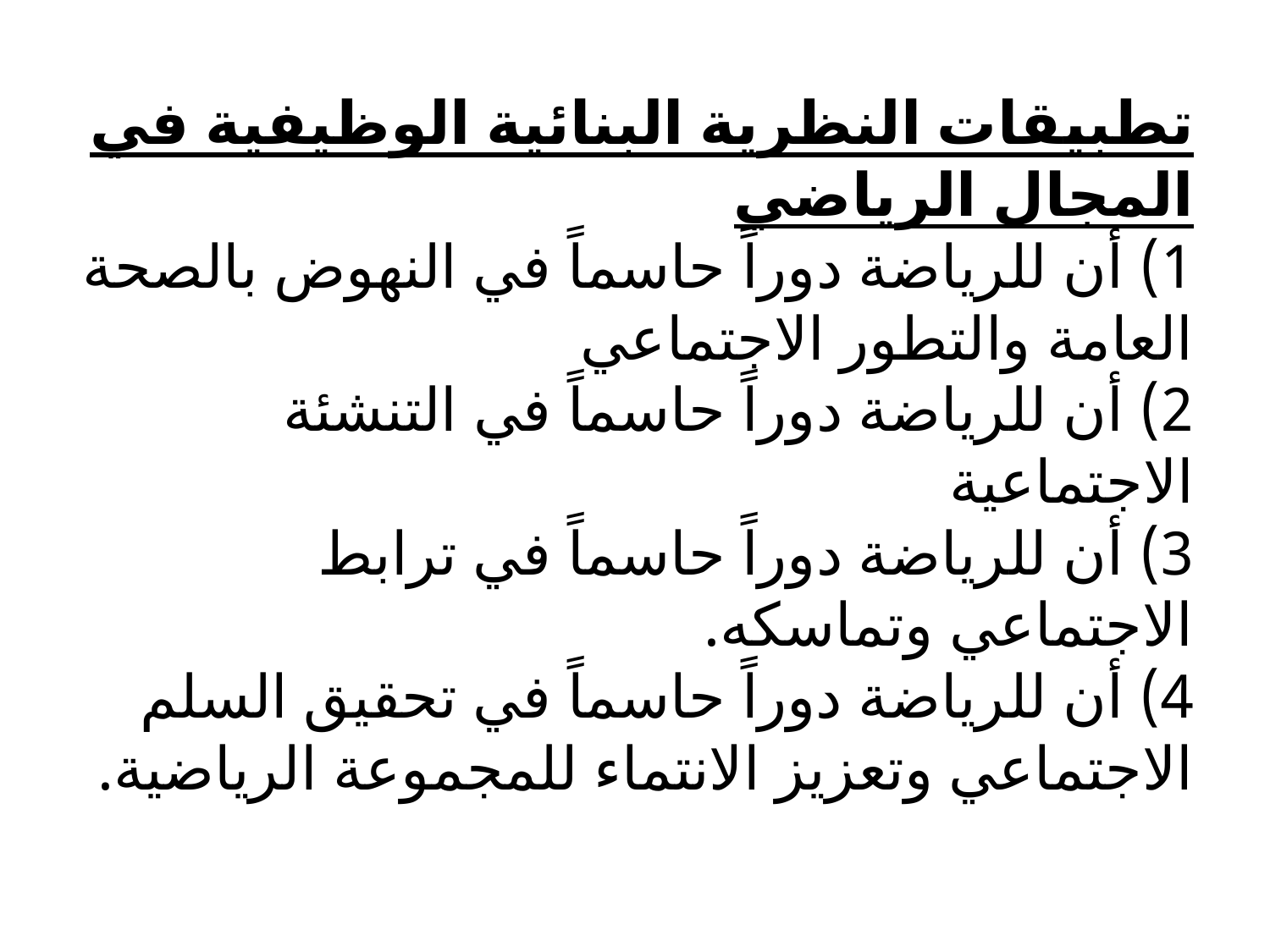

# تطبيقات النظرية البنائية الوظيفية في المجال الرياضي 1) أن للرياضة دوراً حاسماً في النهوض بالصحة العامة والتطور الاجتماعي 2) أن للرياضة دوراً حاسماً في التنشئة الاجتماعية 3) أن للرياضة دوراً حاسماً في ترابط الاجتماعي وتماسكه. 4) أن للرياضة دوراً حاسماً في تحقيق السلم الاجتماعي وتعزيز الانتماء للمجموعة الرياضية.